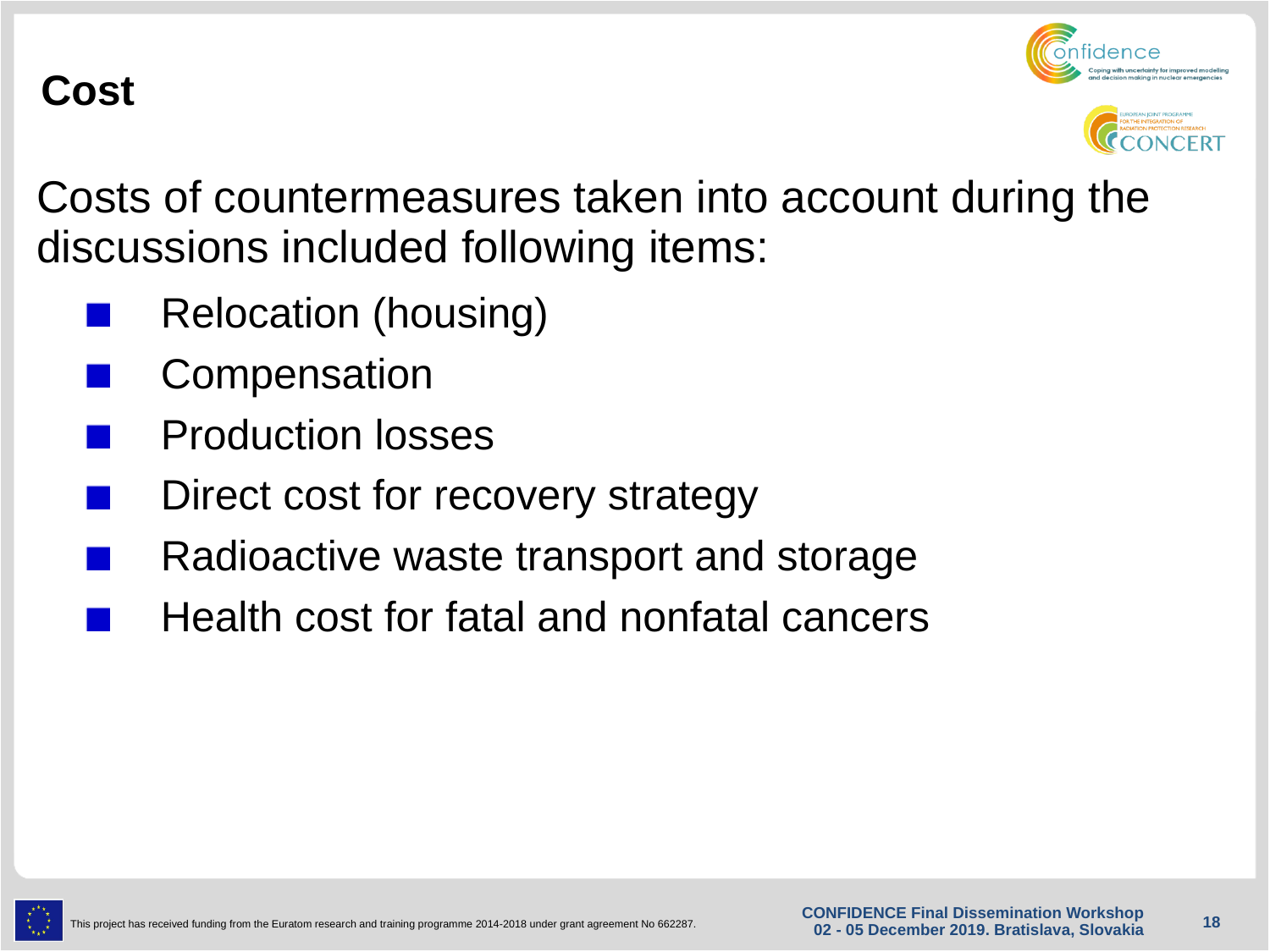

# Cost
Costs of countermeasures taken into account during the discussions included following items:
Relocation (housing)
Compensation
Production losses
Direct cost for recovery strategy
Radioactive waste transport and storage
Health cost for fatal and nonfatal cancers
CONFIDENCE Final Dissemination Workshop  02 - 05 December 2019. Bratislava, Slovakia
18